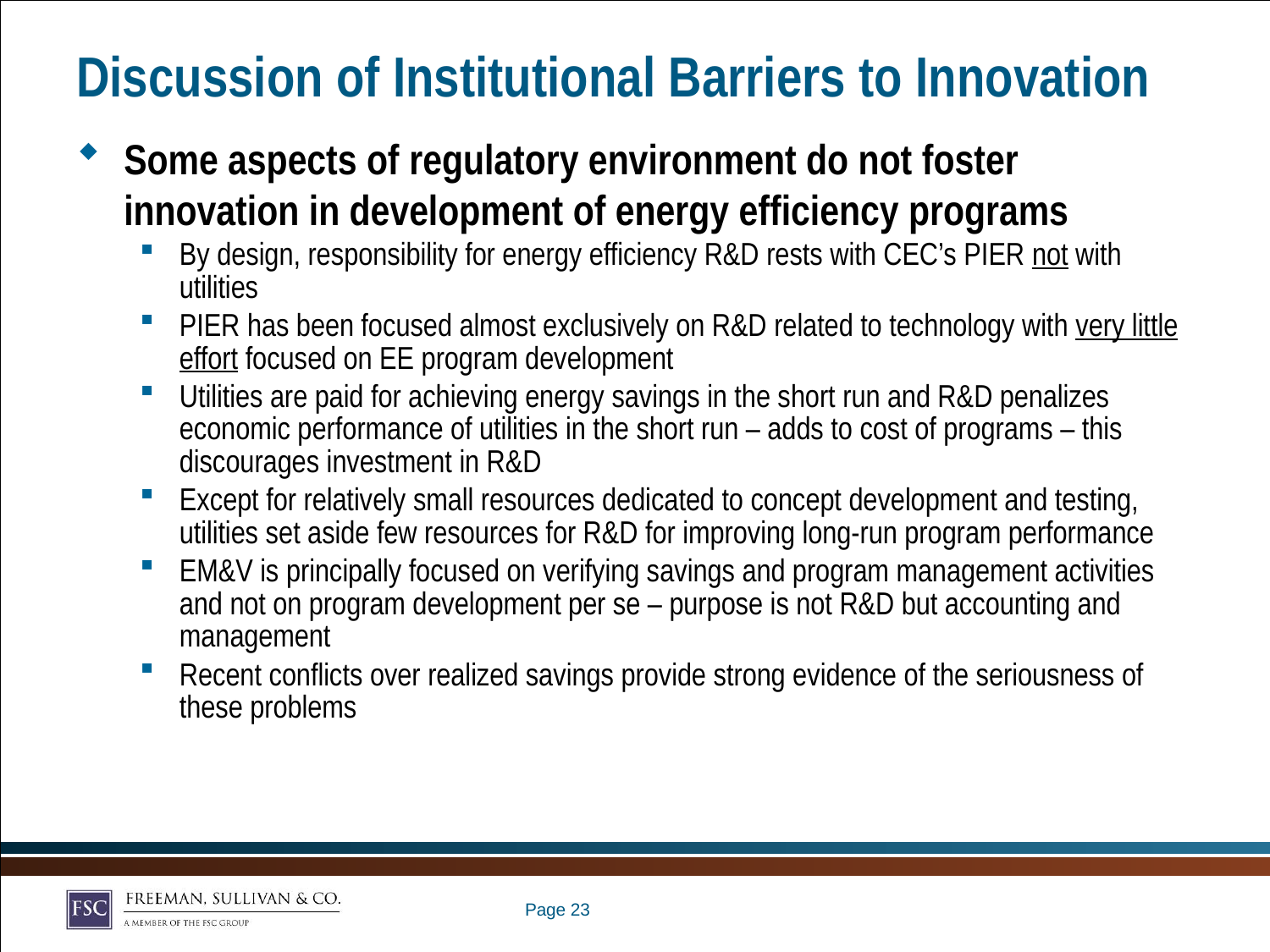

# Discussion of Institutional Barriers to Innovation
Some aspects of regulatory environment do not foster innovation in development of energy efficiency programs
By design, responsibility for energy efficiency R&D rests with CEC’s PIER not with utilities
PIER has been focused almost exclusively on R&D related to technology with very little effort focused on EE program development
Utilities are paid for achieving energy savings in the short run and R&D penalizes economic performance of utilities in the short run – adds to cost of programs – this discourages investment in R&D
Except for relatively small resources dedicated to concept development and testing, utilities set aside few resources for R&D for improving long-run program performance
EM&V is principally focused on verifying savings and program management activities and not on program development per se – purpose is not R&D but accounting and management
Recent conflicts over realized savings provide strong evidence of the seriousness of these problems
Page 23